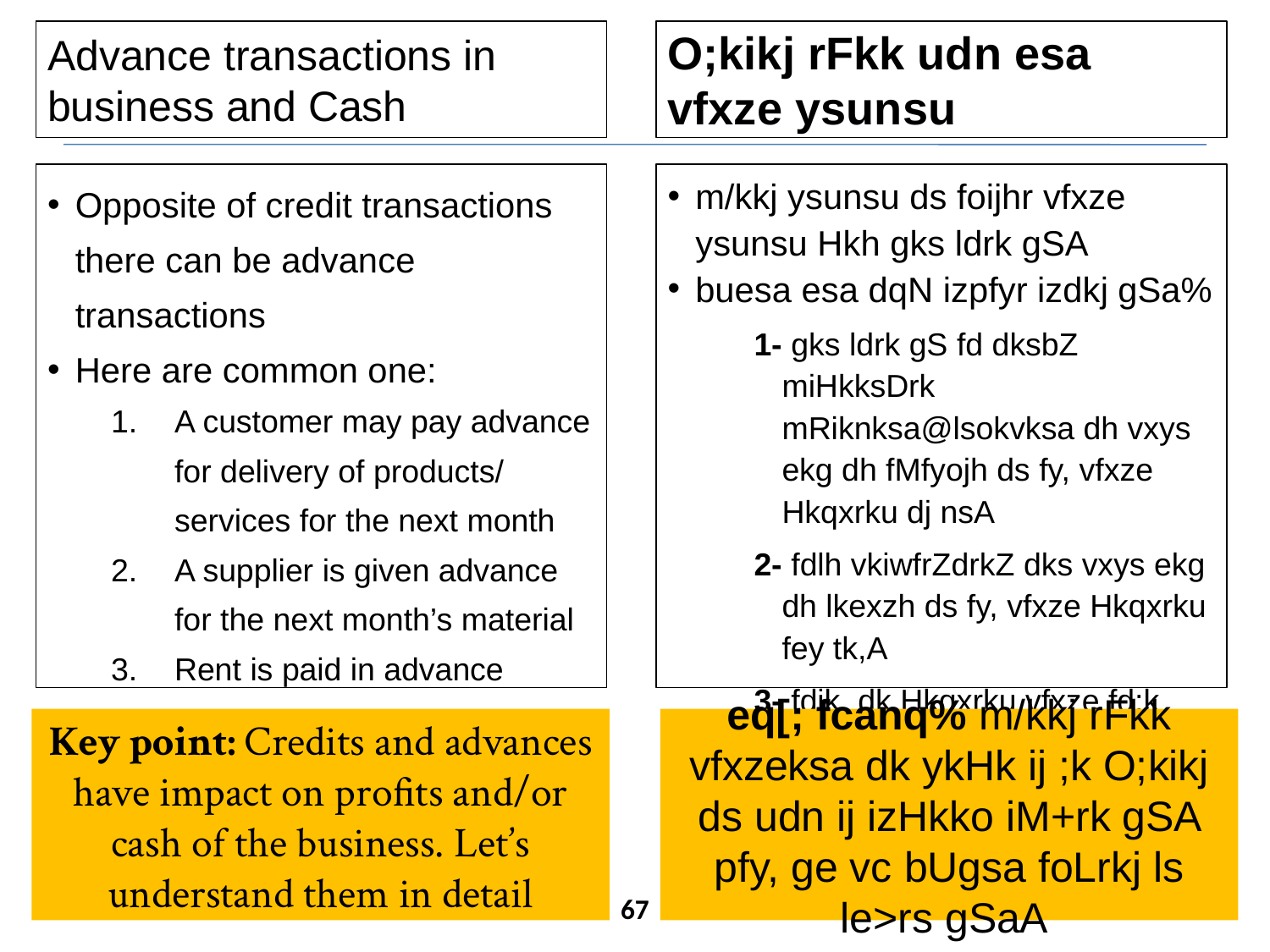

Advance transactions in business and Cash
O;kikj rFkk udn esa vfxze ysunsu
Opposite of credit transactions there can be advance transactions
Here are common one:
A customer may pay advance for delivery of products/ services for the next month
A supplier is given advance for the next month’s material
Rent is paid in advance
m/kkj ysunsu ds foijhr vfxze ysunsu Hkh gks ldrk gSA
buesa esa dqN izpfyr izdkj gSa%
1- gks ldrk gS fd dksbZ miHkksDrk mRiknksa@lsokvksa dh vxys ekg dh fMfyojh ds fy, vfxze Hkqxrku dj nsA
2- fdlh vkiwfrZdrkZ dks vxys ekg dh lkexzh ds fy, vfxze Hkqxrku fey tk,A
3- fdjk, dk Hkqxrku vfxze fd;k tkrk gSA
Key point: Credits and advances have impact on profits and/or cash of the business. Let’s understand them in detail
eq[; fcanq% m/kkj rFkk vfxzeksa dk ykHk ij ;k O;kikj ds udn ij izHkko iM+rk gSA pfy, ge vc bUgsa foLrkj ls le>rs gSaA
67